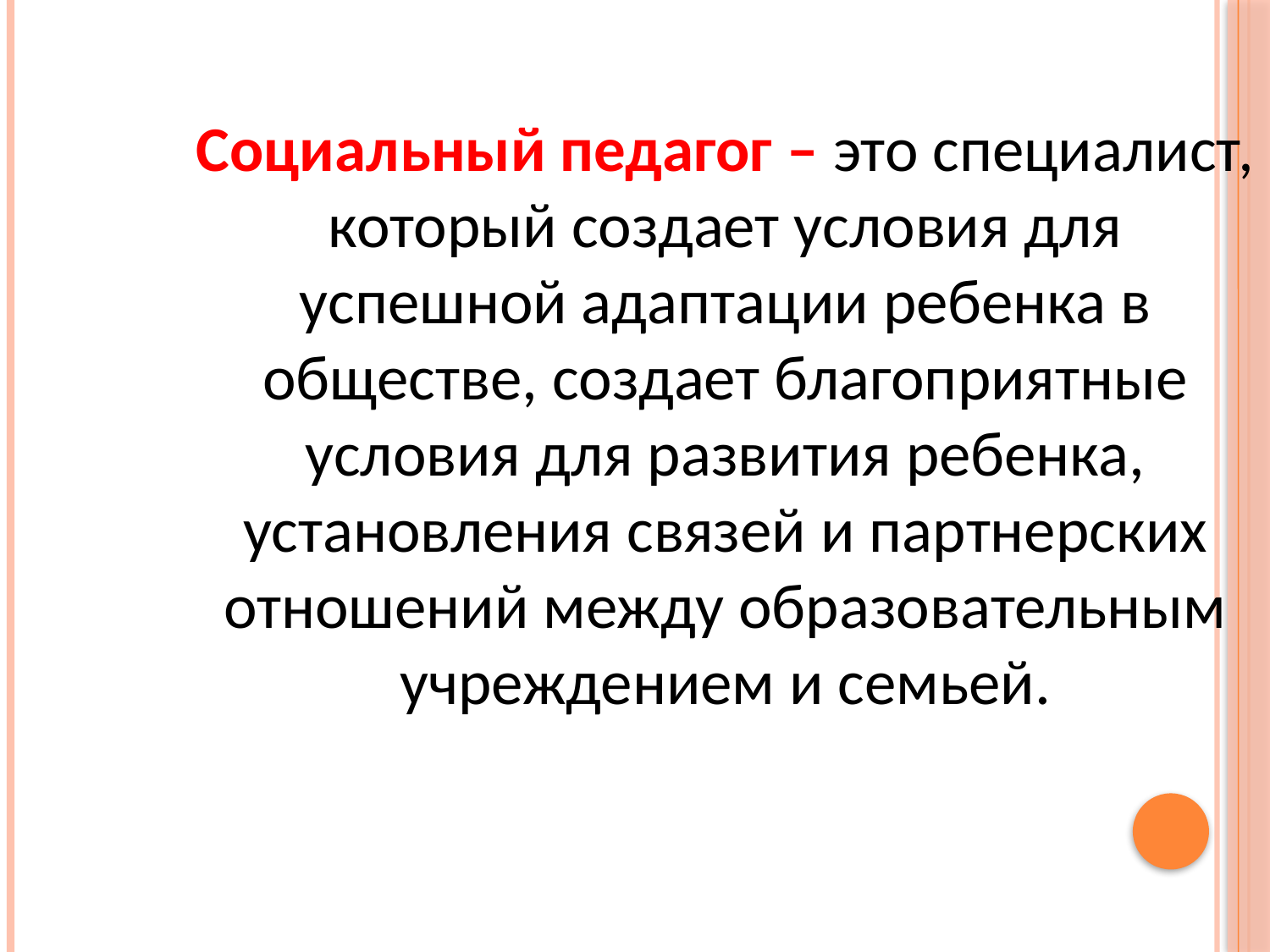

Социальный педагог – это специалист, который создает условия для успешной адаптации ребенка в обществе, создает благоприятные условия для развития ребенка, установления связей и партнерских отношений между образовательным учреждением и семьей.